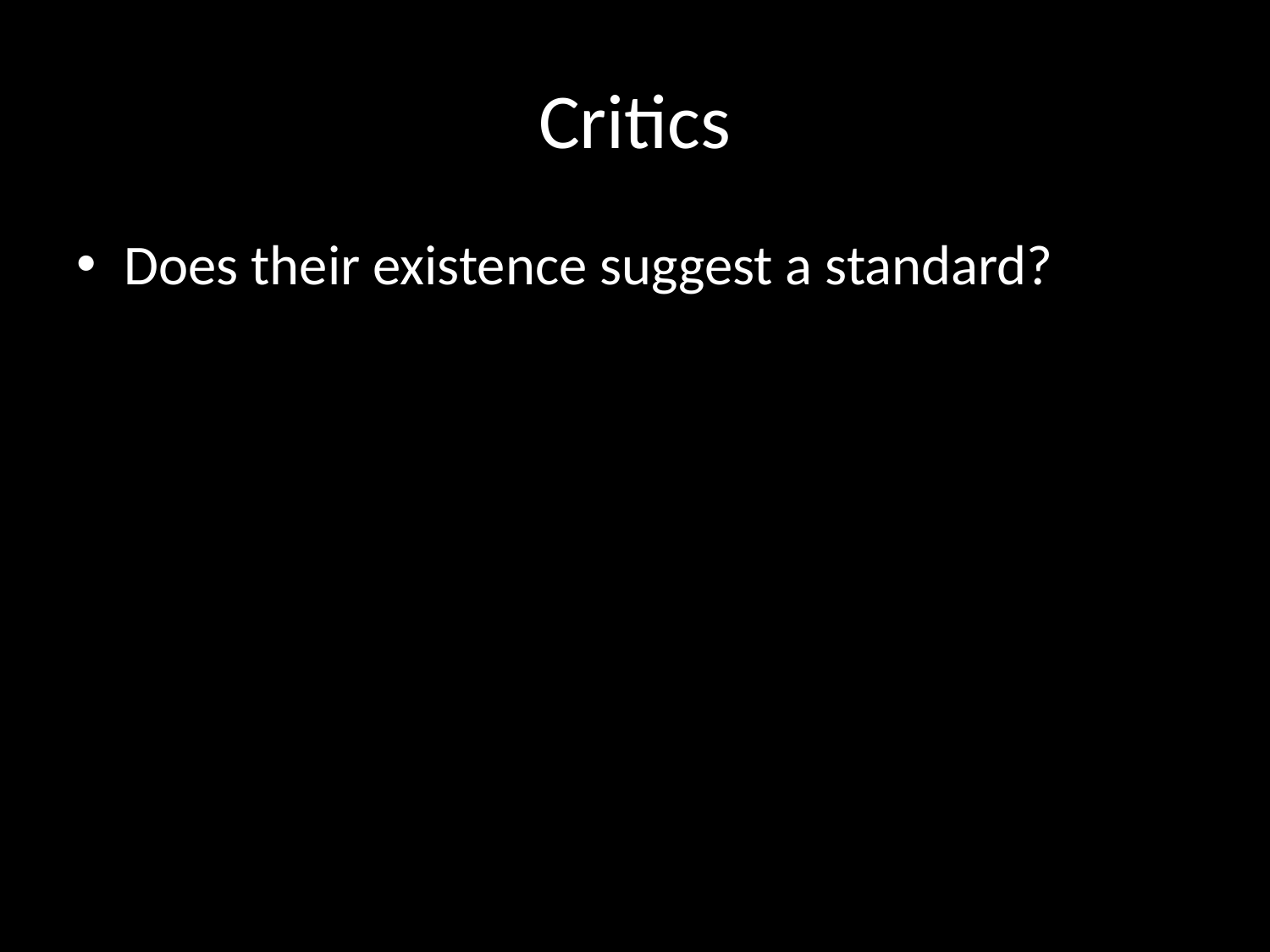

# Critics
Does their existence suggest a standard?